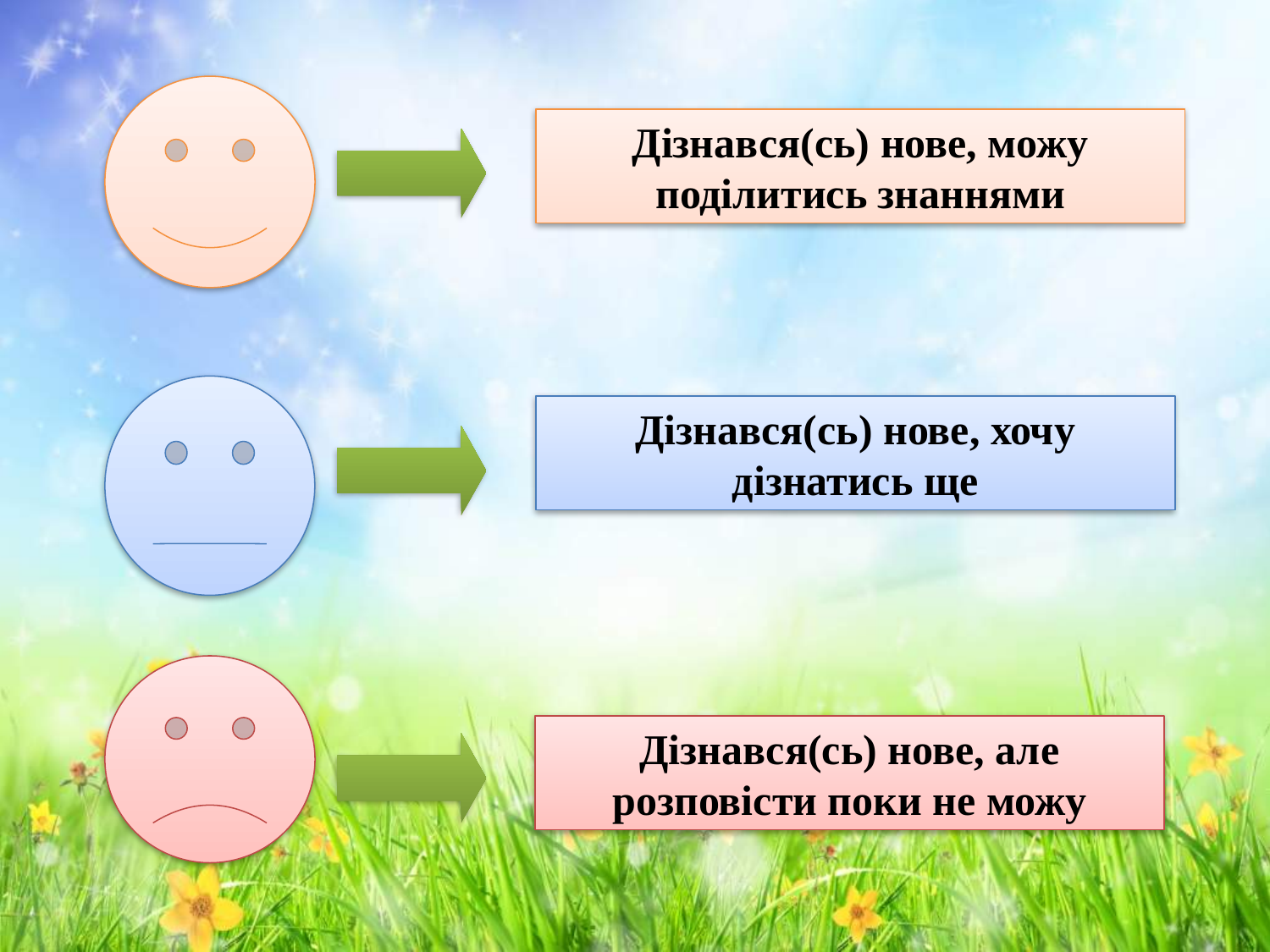

Дізнався(сь) нове, можу поділитись знаннями

Дізнався(сь) нове, хочу дізнатись ще

Дізнався(сь) нове, але розповісти поки не можу